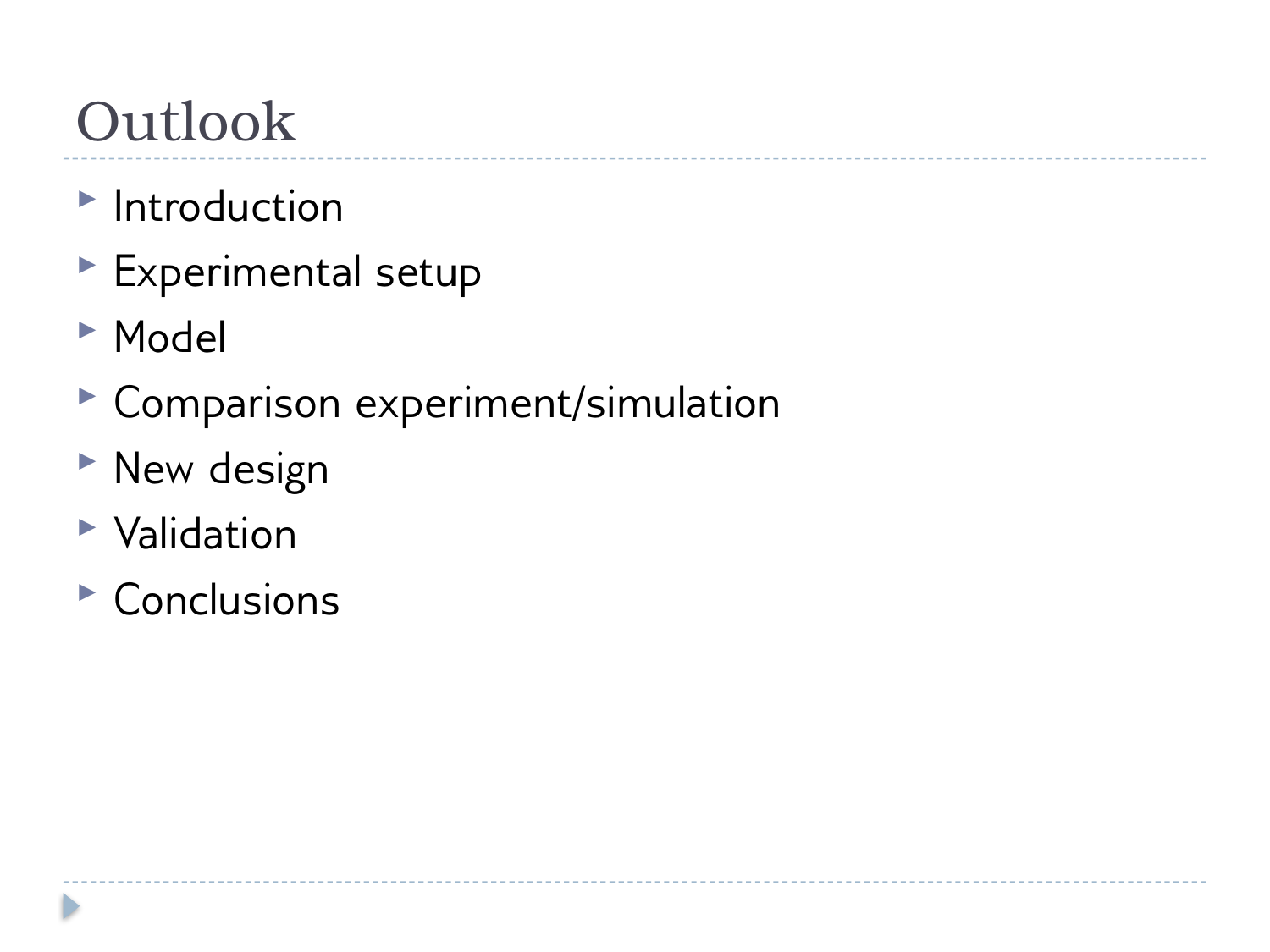

# Outlook
Introduction
Experimental setup
Model
Comparison experiment/simulation
New design
Validation
Conclusions